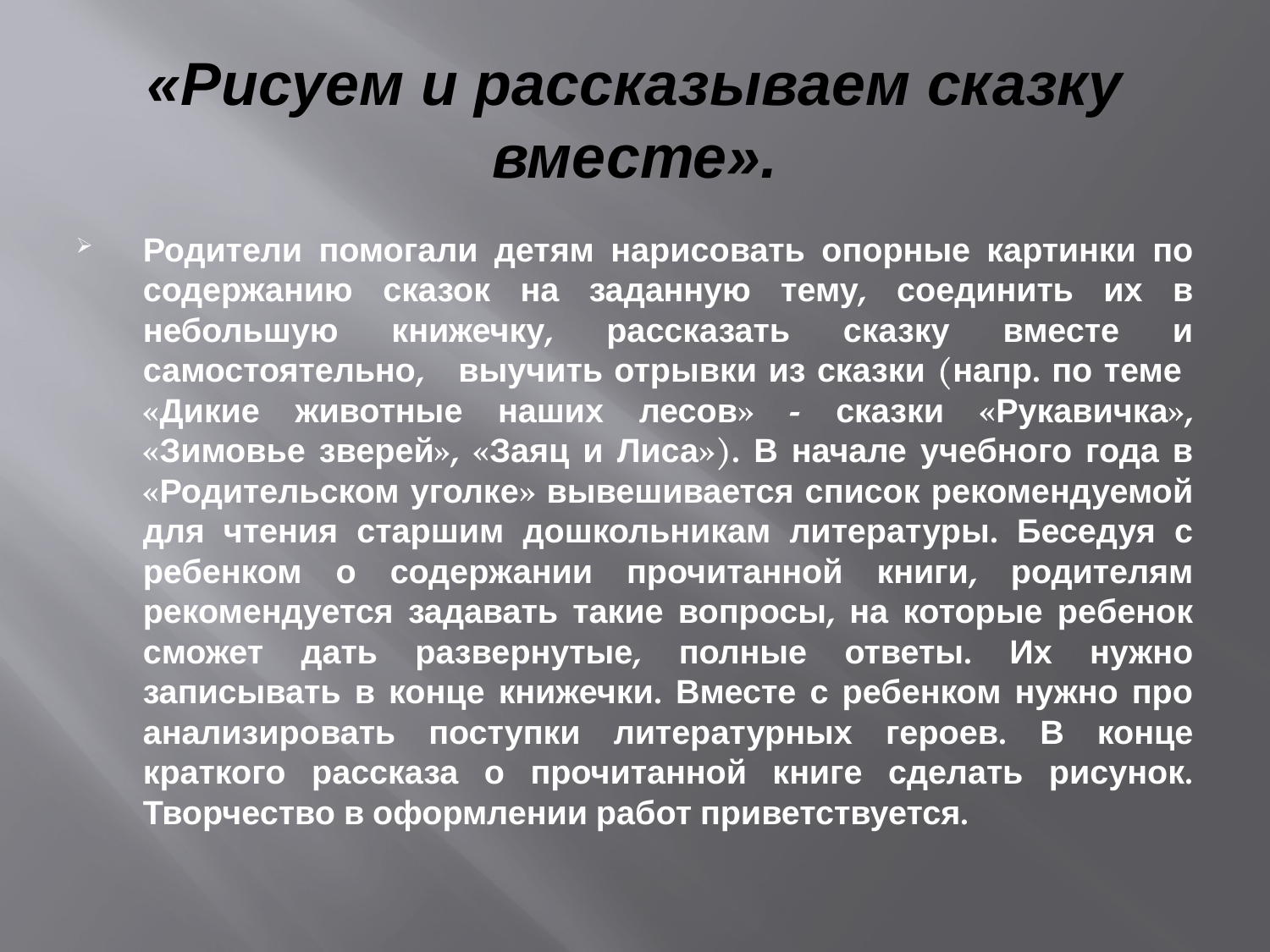

# «Рисуем и расска­зываем сказку вместе».
Родите­ли помогали детям нарисовать опорные картинки по содержанию сказок на заданную тему, соединить их в небольшую книжечку, рассказать сказку вместе и самостоятельно,   выучить от­рывки из сказки (напр. по теме  «Дикие животные наших лесов» - сказки «Рукавичка», «Зимовье зверей», «Заяц и Лиса»). В начале учебного года в «Ро­дительском уголке» вывешива­ется список рекомендуемой для чтения старшим дошколь­никам литературы. Беседуя с ребенком о содер­жании прочитанной книги, родителям рекомендуется задавать та­кие вопросы, на которые ре­бенок сможет дать разверну­тые, полные ответы. Их нужно записывать в конце книжечки. Вместе с ребенком нужно про­анализировать поступки лите­ратурных героев. В конце краткого рассказа о прочитан­ной книге сделать рисунок. Творчество в оформлении работ приветствуется.